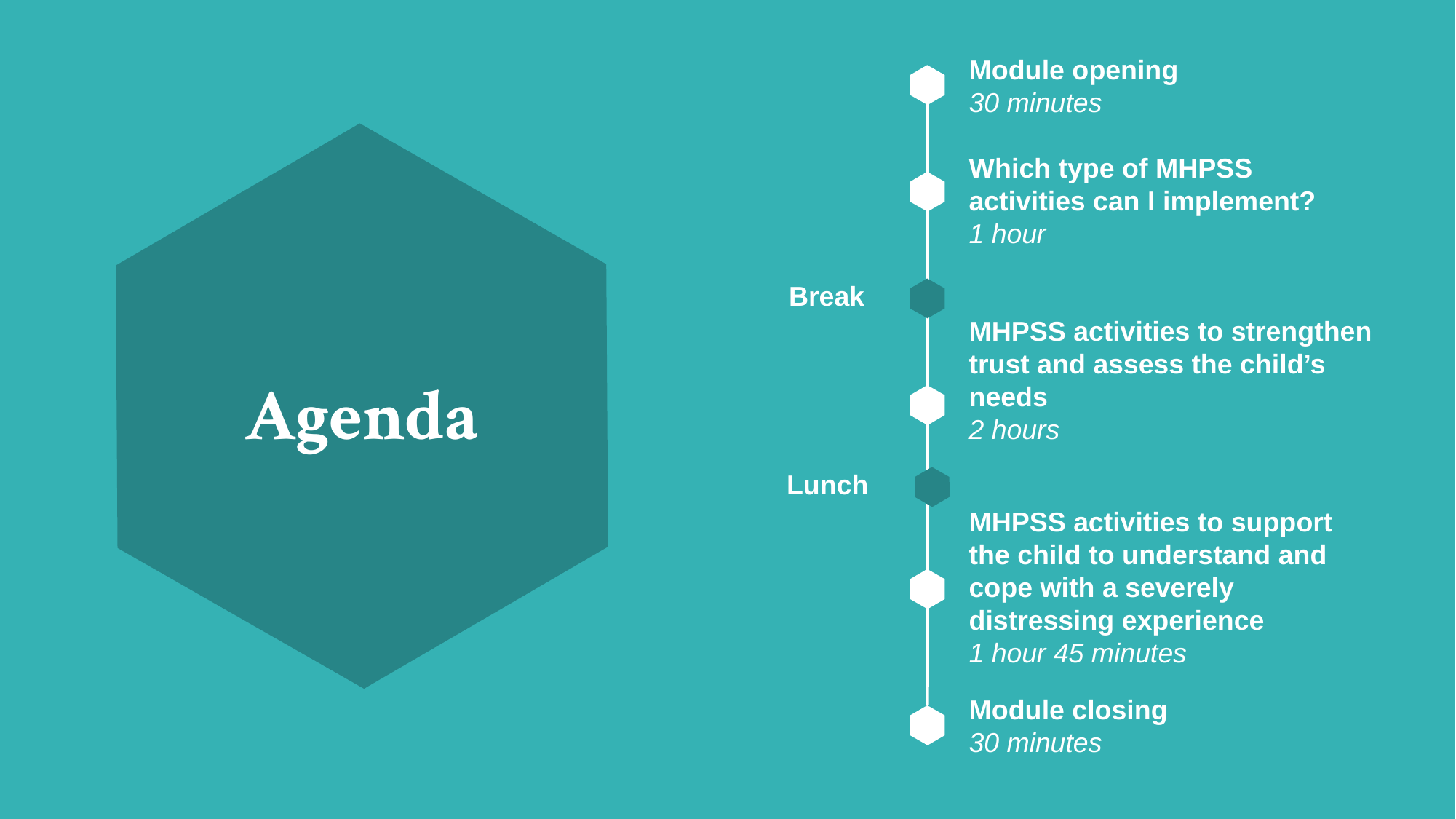

Module opening
30 minutes

Which type of MHPSS activities can I implement?
1 hour

Break

MHPSS activities to strengthen trust and assess the child’s needs
2 hours
# Agenda

Lunch

MHPSS activities to support the child to understand and cope with a severely distressing experience
1 hour 45 minutes

Module closing
30 minutes